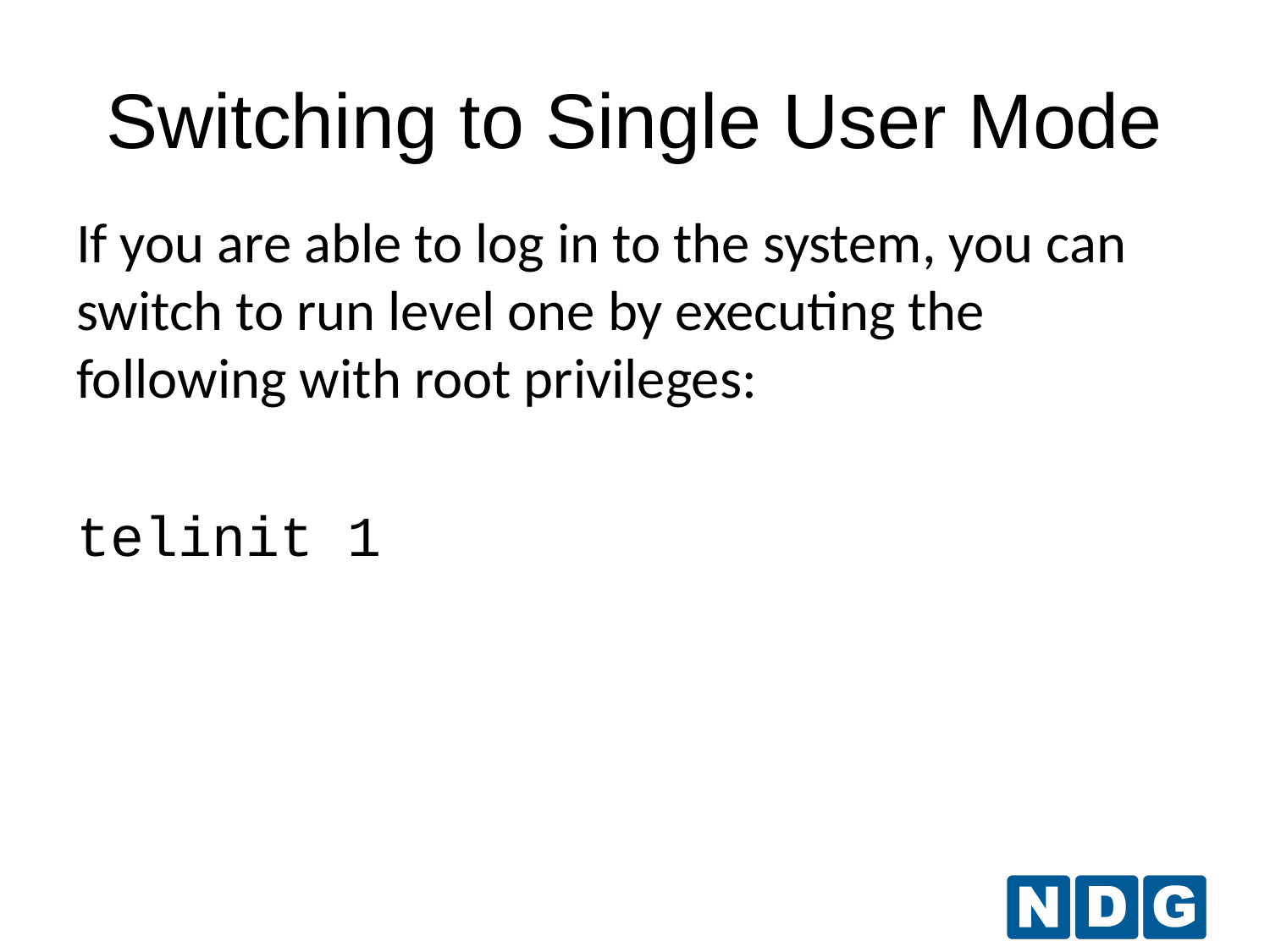

# Switching to Single User Mode
If you are able to log in to the system, you can switch to run level one by executing the following with root privileges:

telinit 1